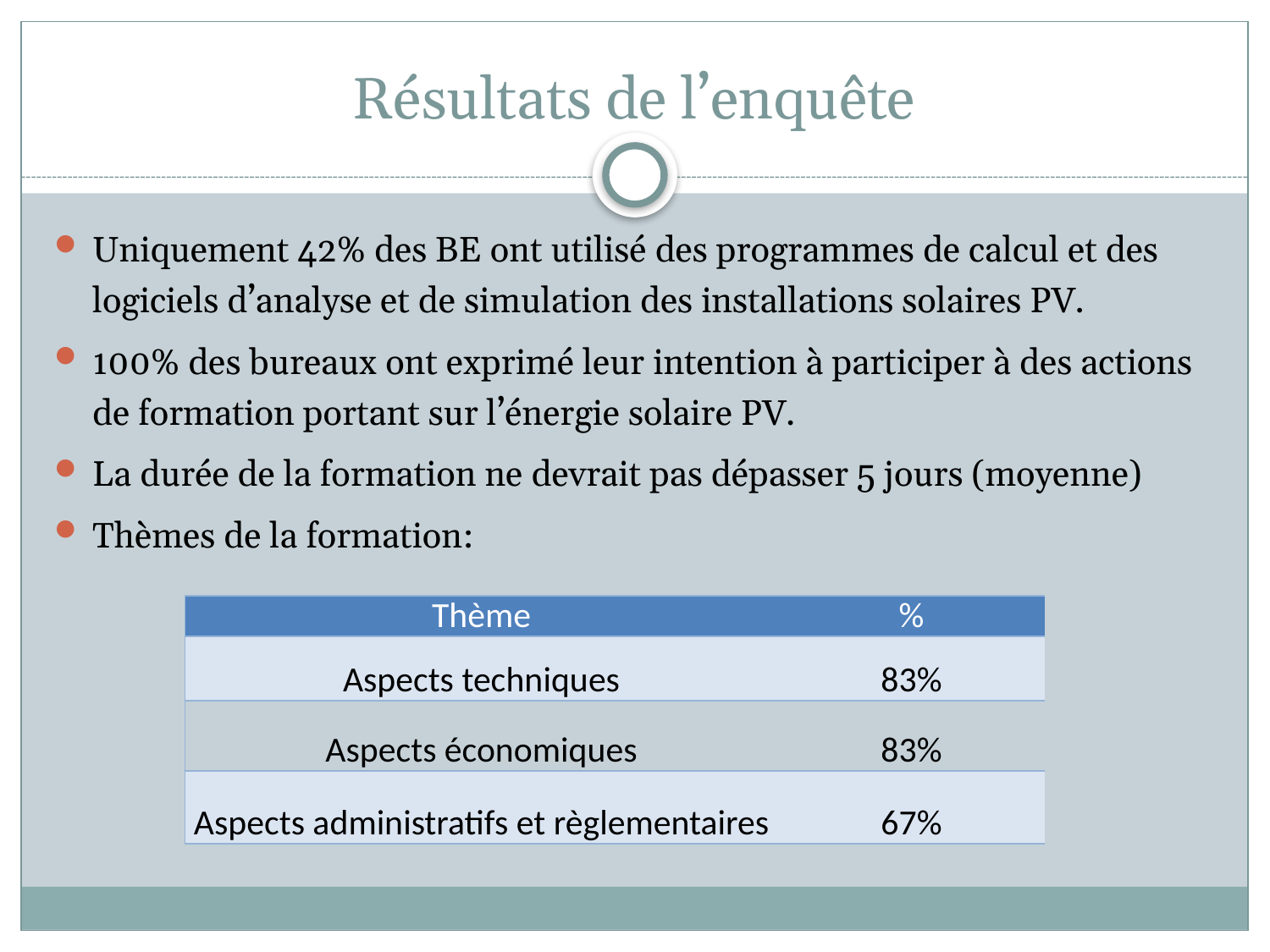

# Résultats de l’enquête
Uniquement 42% des BE ont utilisé des programmes de calcul et des logiciels d’analyse et de simulation des installations solaires PV.
100% des bureaux ont exprimé leur intention à participer à des actions de formation portant sur l’énergie solaire PV.
La durée de la formation ne devrait pas dépasser 5 jours (moyenne)
Thèmes de la formation:
| Thème | % |
| --- | --- |
| Aspects techniques | 83% |
| Aspects économiques | 83% |
| Aspects administratifs et règlementaires | 67% |